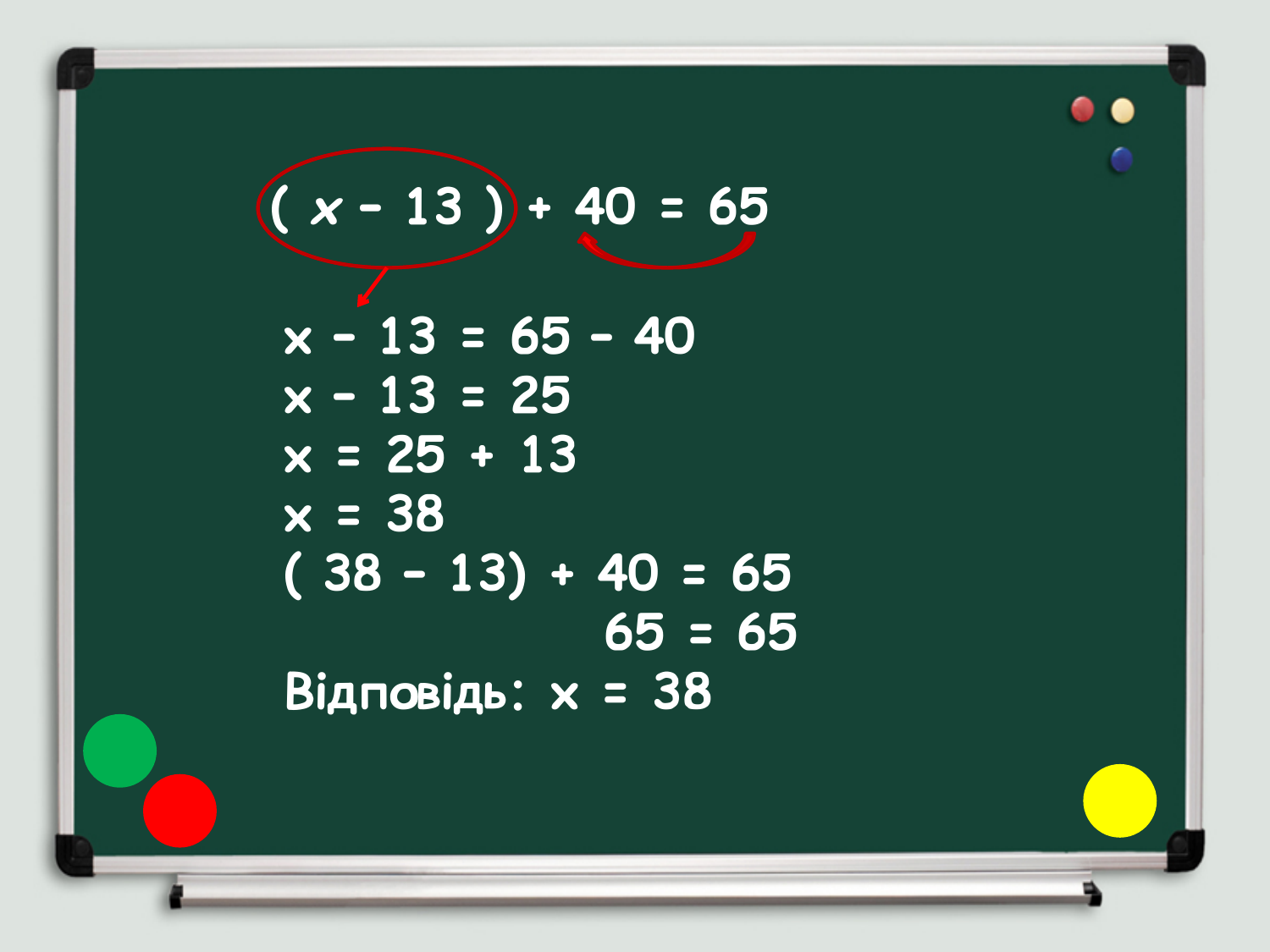

( х – 13 ) + 40 = 65

х – 13 = 65 – 40
х – 13 = 25
х = 25 + 13
х = 38
( 38 – 13) + 40 = 65
               65 = 65
Відповідь: х = 38